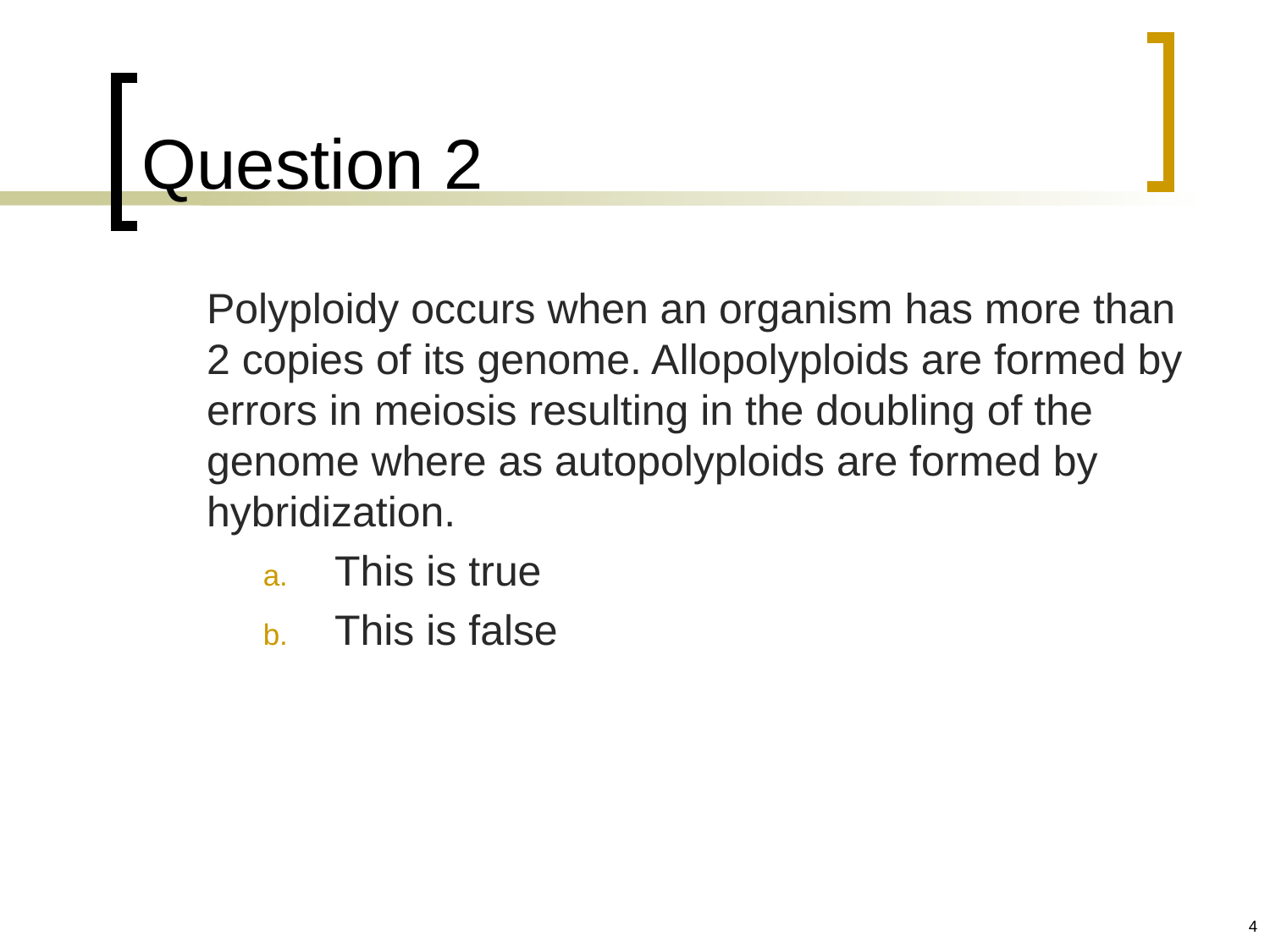

# Question 2
	Polyploidy occurs when an organism has more than 2 copies of its genome. Allopolyploids are formed by errors in meiosis resulting in the doubling of the genome where as autopolyploids are formed by hybridization.
This is true
This is false